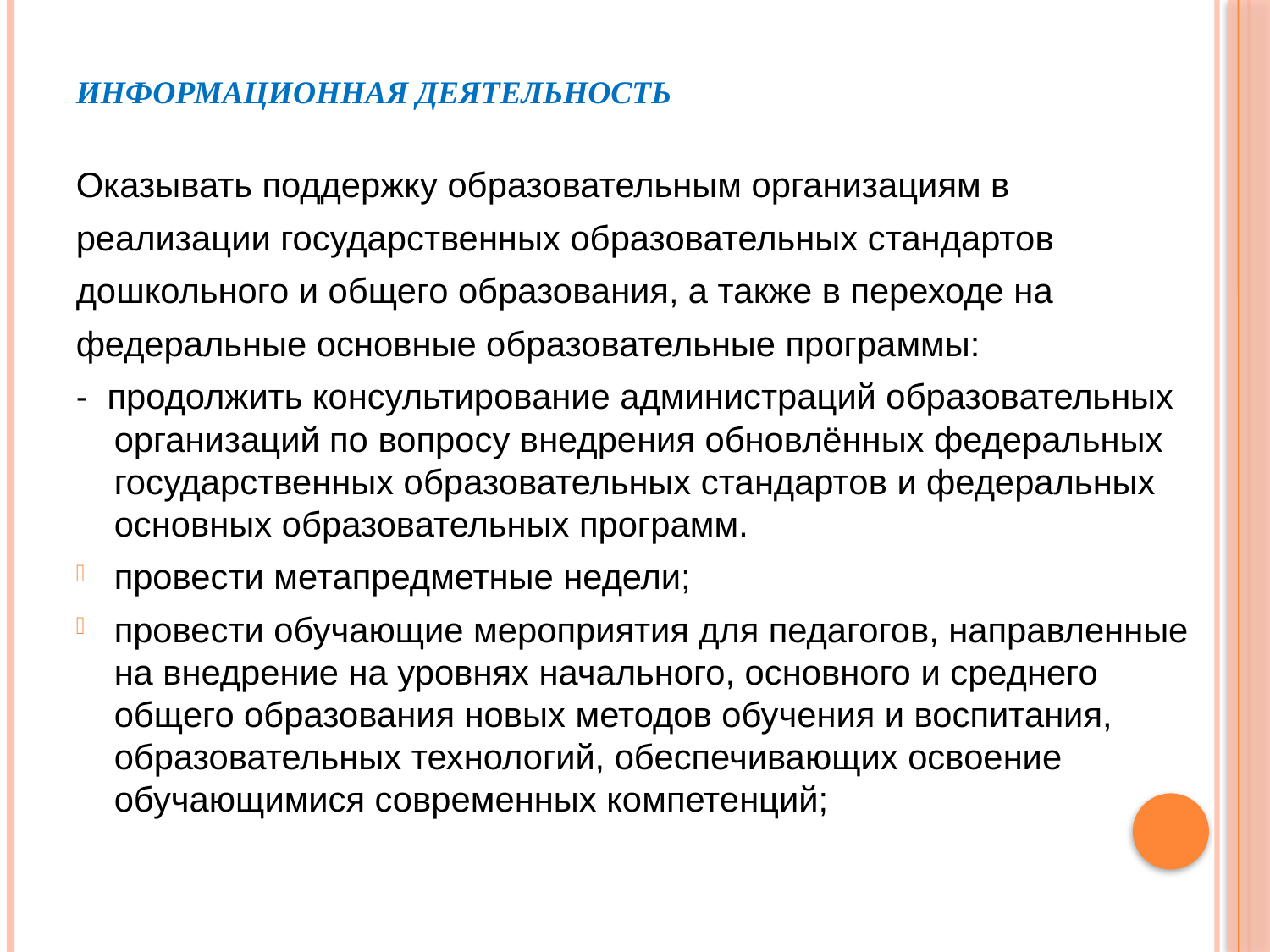

# ИНФОРМАЦИОННАЯ ДЕЯТЕЛЬНОСТЬ
Оказывать поддержку образовательным организациям в
реализации государственных образовательных стандартов
дошкольного и общего образования, а также в переходе на
федеральные основные образовательные программы:
-  продолжить консультирование администраций образовательных организаций по вопросу внедрения обновлённых федеральных государственных образовательных стандартов и федеральных основных образовательных программ.
провести метапредметные недели;
провести обучающие мероприятия для педагогов, направленные на внедрение на уровнях начального, основного и среднего общего образования новых методов обучения и воспитания, образовательных технологий, обеспечивающих освоение обучающимися современных компетенций;